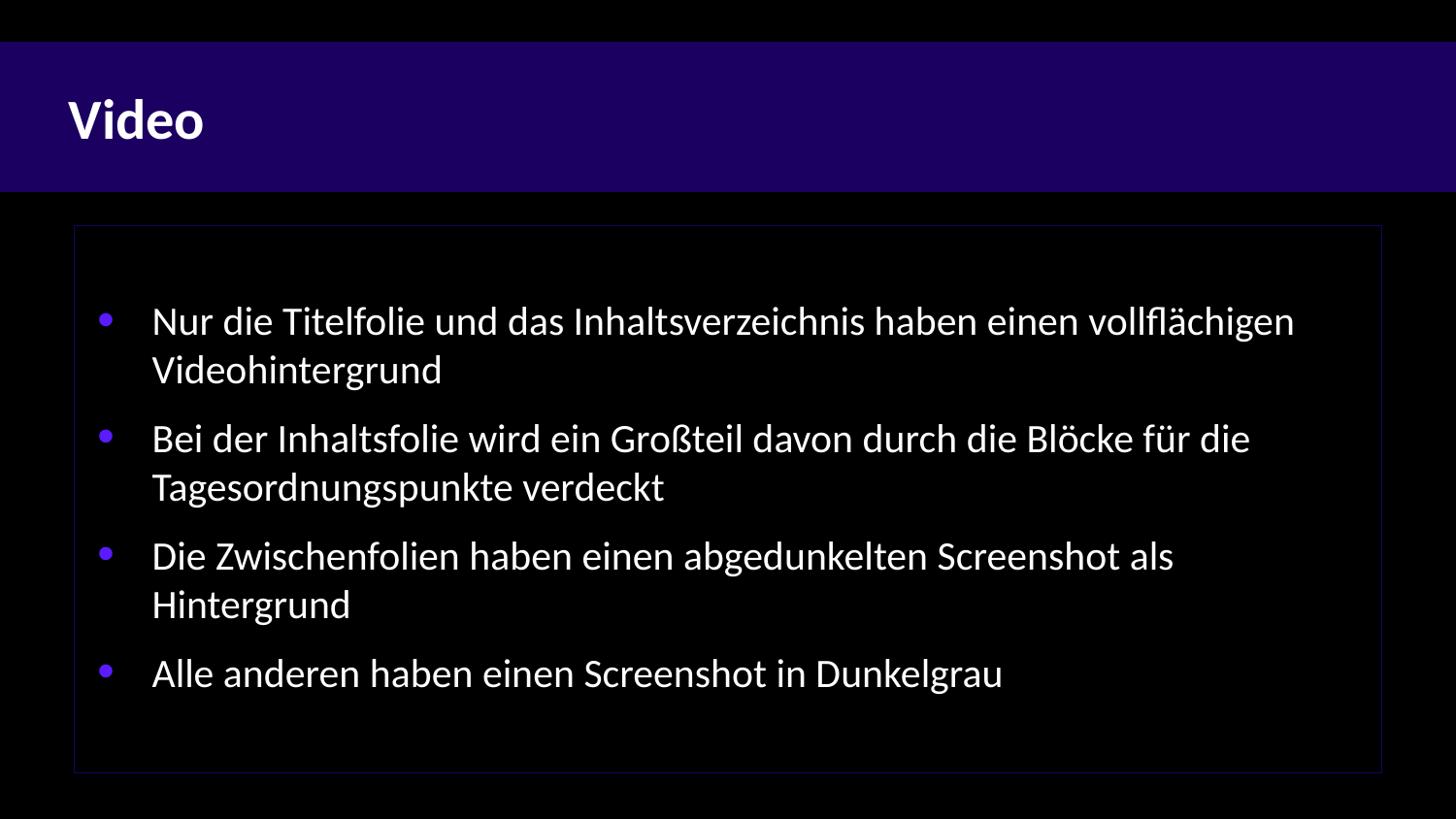

# Video
Nur die Titelfolie und das Inhaltsverzeichnis haben einen vollflächigen Videohintergrund
Bei der Inhaltsfolie wird ein Großteil davon durch die Blöcke für die Tagesordnungspunkte verdeckt
Die Zwischenfolien haben einen abgedunkelten Screenshot als Hintergrund
Alle anderen haben einen Screenshot in Dunkelgrau